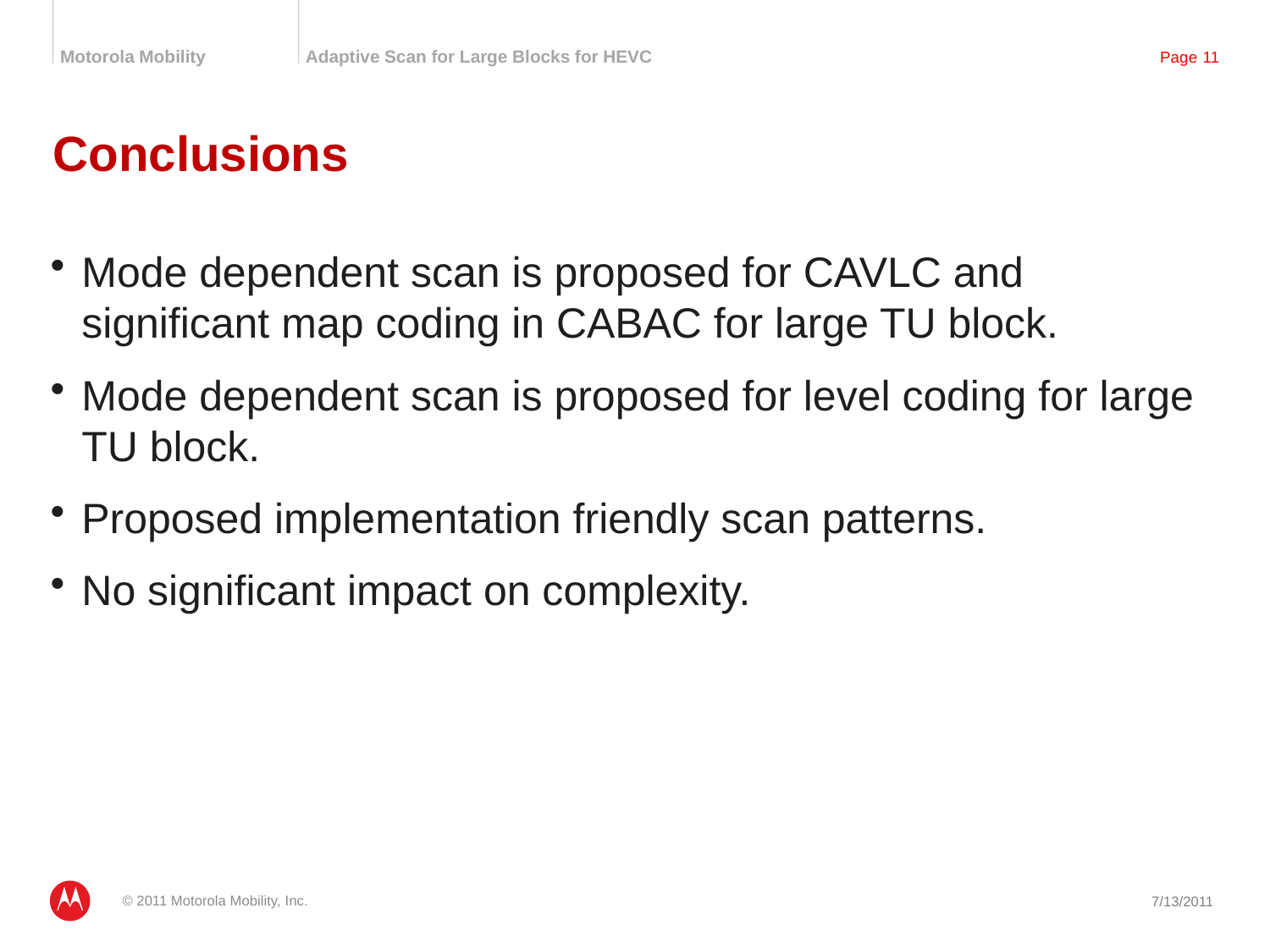

# Conclusions
Mode dependent scan is proposed for CAVLC and significant map coding in CABAC for large TU block.
Mode dependent scan is proposed for level coding for large TU block.
Proposed implementation friendly scan patterns.
No significant impact on complexity.
© 2011 Motorola Mobility, Inc.
7/13/2011